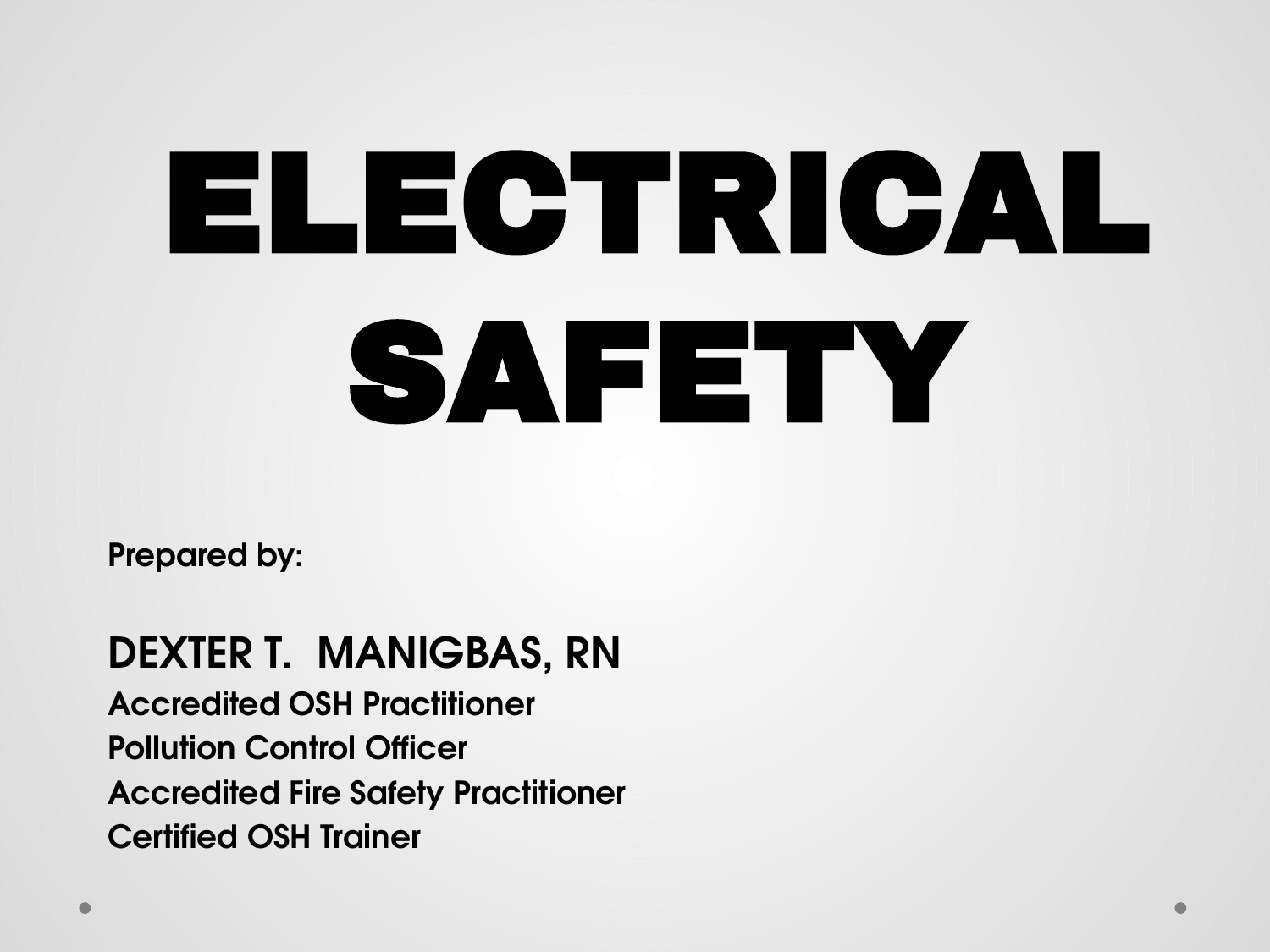

# ELECTRICAL SAFETY
Prepared by:

DEXTER T.  MANIGBAS, RN
Accredited OSH Practitioner
Pollution Control Officer
Accredited Fire Safety Practitioner
Certified OSH Trainer